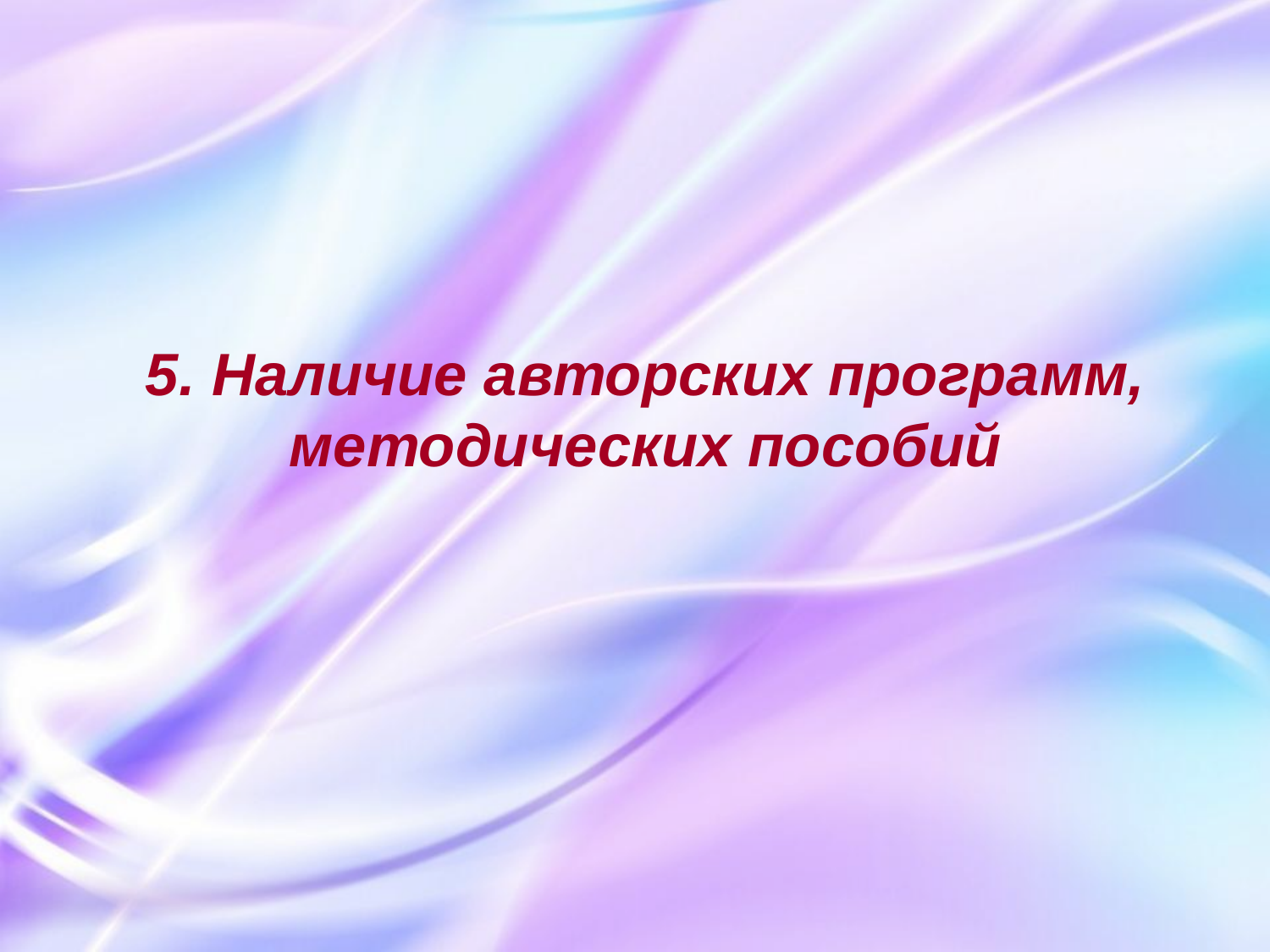

# 5. Наличие авторских программ, методических пособий